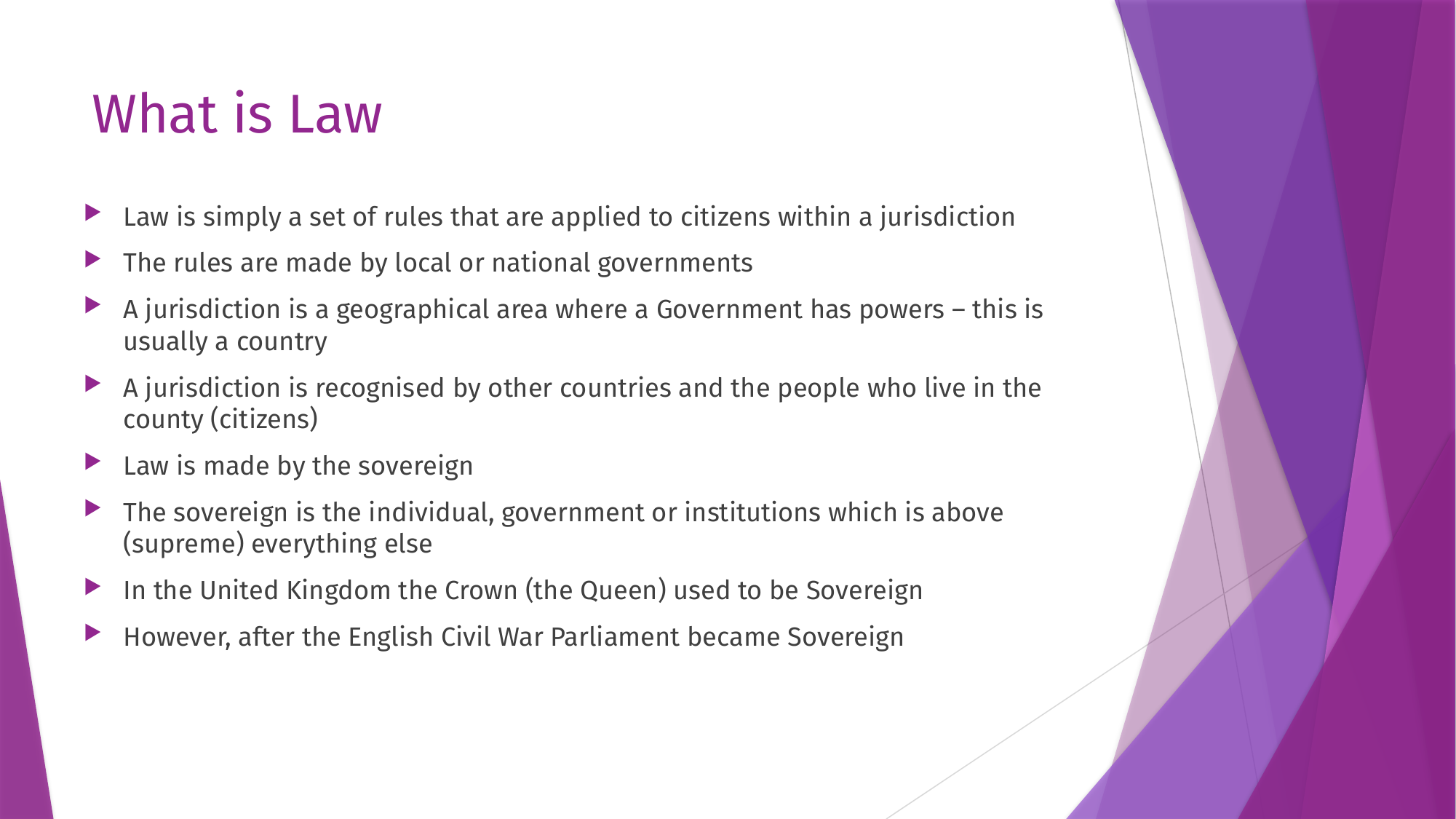

# What is Law
Law is simply a set of rules that are applied to citizens within a jurisdiction
The rules are made by local or national governments
A jurisdiction is a geographical area where a Government has powers – this is usually a country
A jurisdiction is recognised by other countries and the people who live in the county (citizens)
Law is made by the sovereign
The sovereign is the individual, government or institutions which is above (supreme) everything else
In the United Kingdom the Crown (the Queen) used to be Sovereign
However, after the English Civil War Parliament became Sovereign